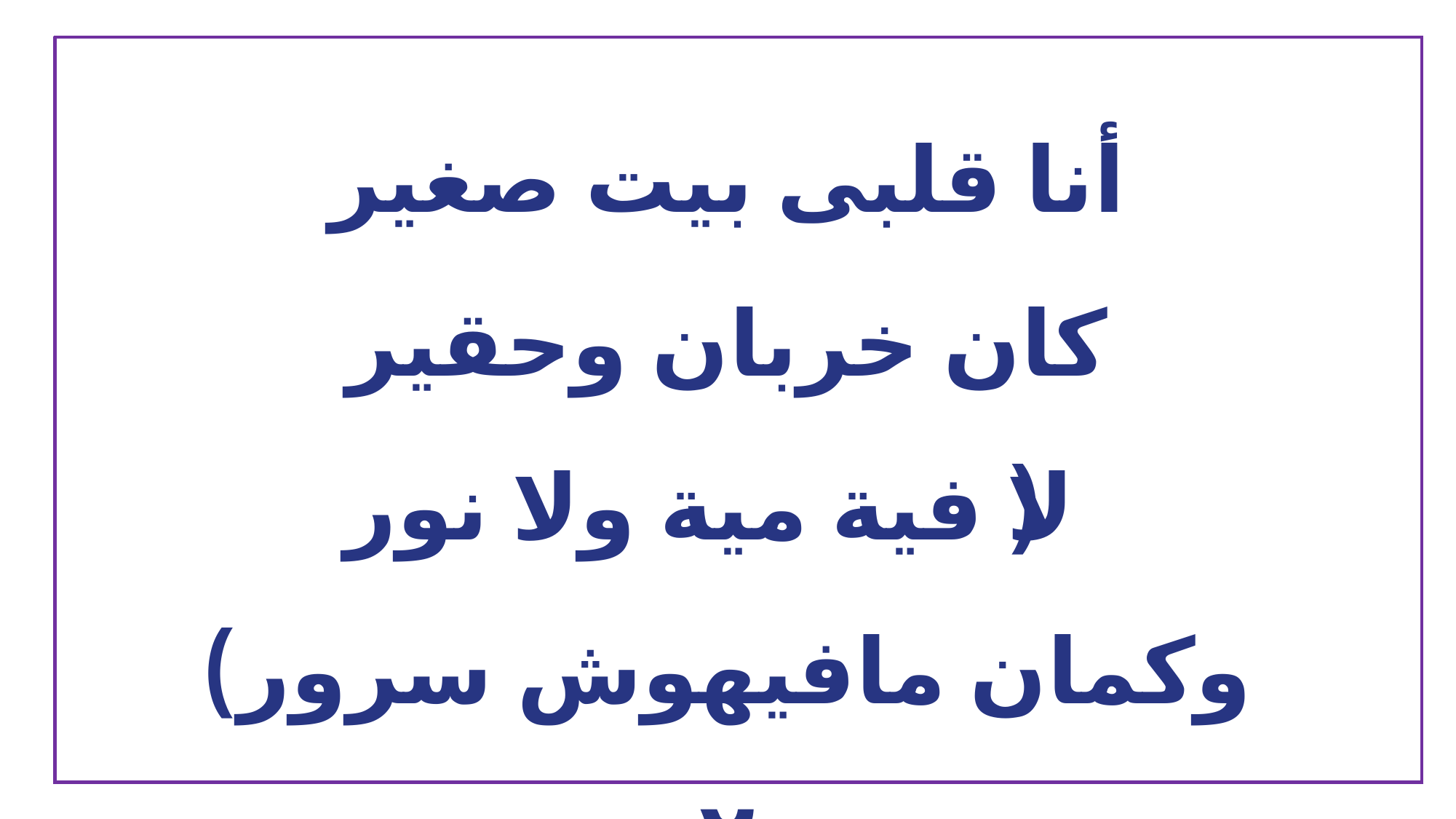

أنا قلبى بيت صغير
كان خربان وحقير
(لا فية مية ولا نور
وكمان مافيهوش سرور) ٢